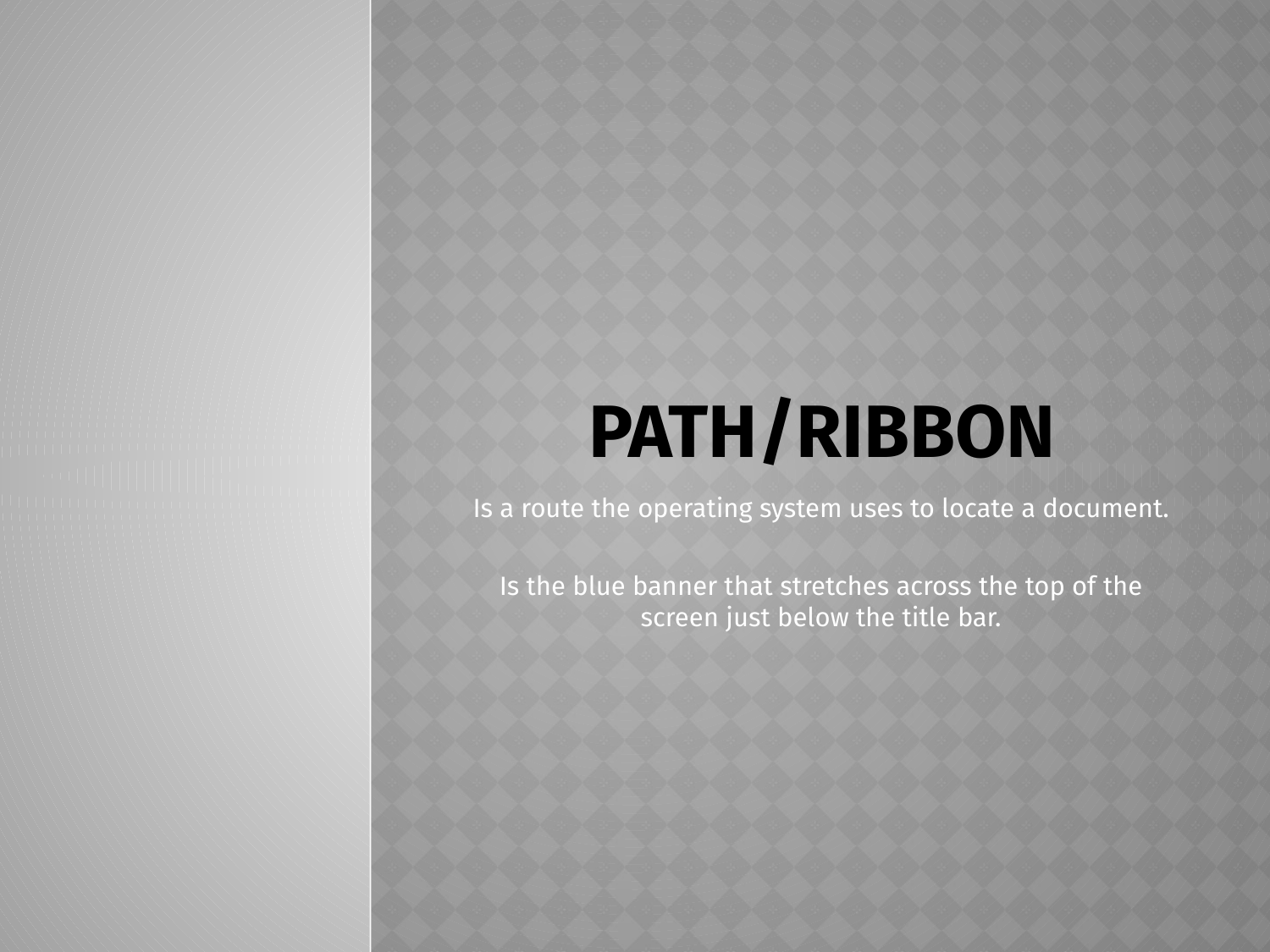

# Path/ribbon
Is a route the operating system uses to locate a document.

Is the blue banner that stretches across the top of the screen just below the title bar.